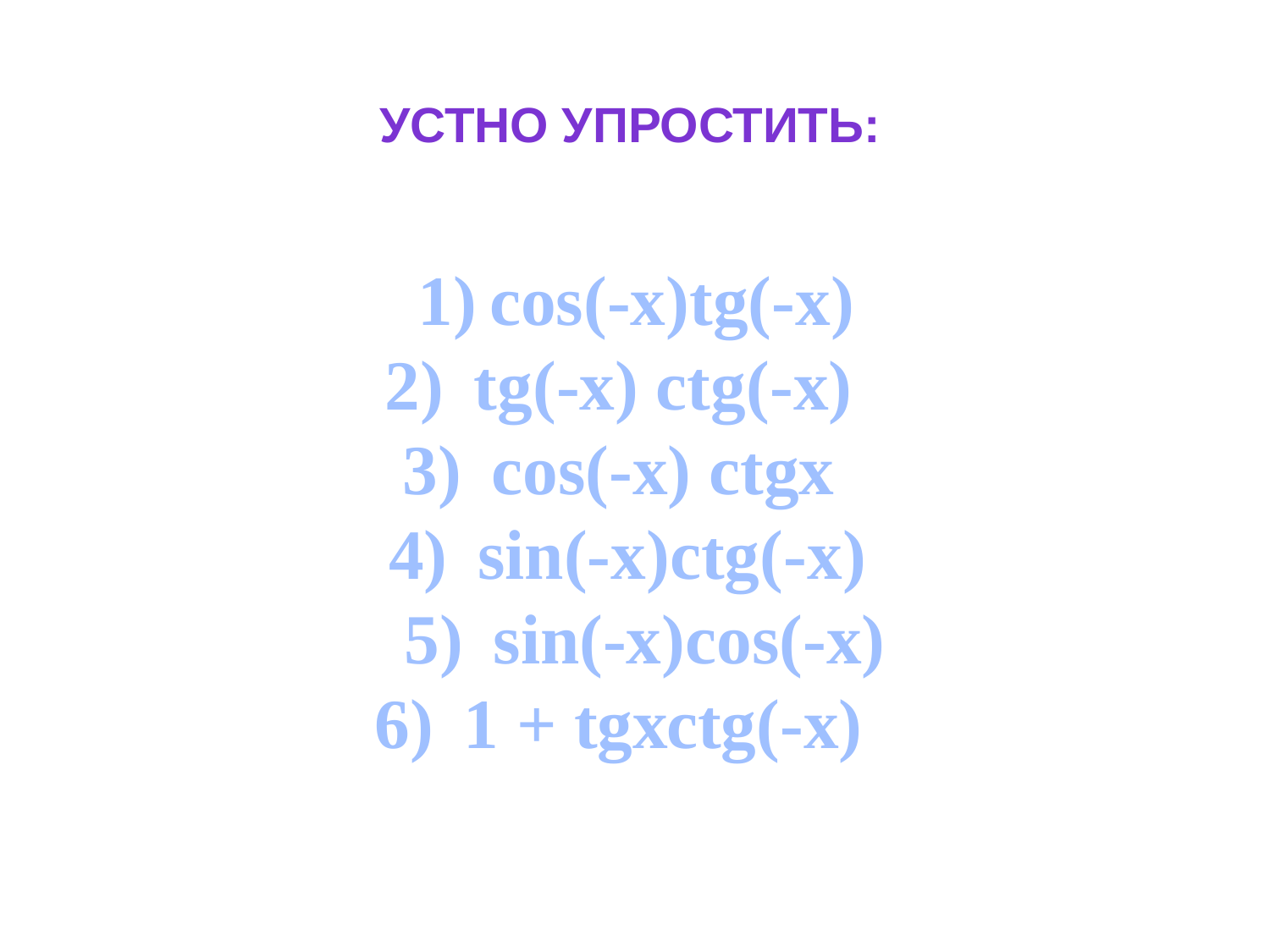

Устно упростить:

сos(-х)tg(-х)
 tg(-х) ctg(-х)
 сos(-х) ctgх
 sin(-х)сtg(-х)
 sin(-х)сos(-х)
 1 + tgхсtg(-х)